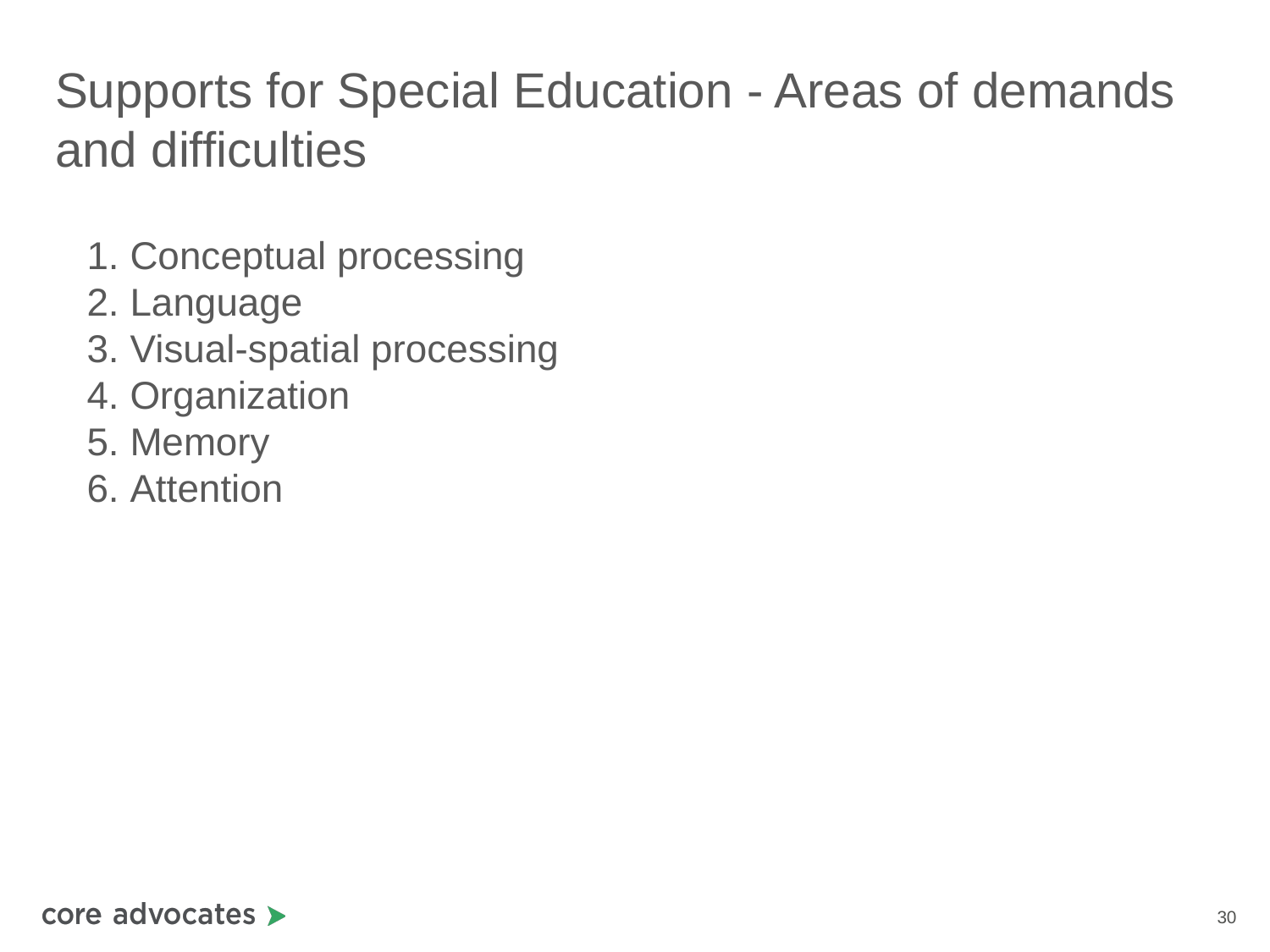

# Supports for Special Education - Areas of demands and difficulties
 Conceptual processing
 Language
 Visual-spatial processing
 Organization
 Memory
 Attention